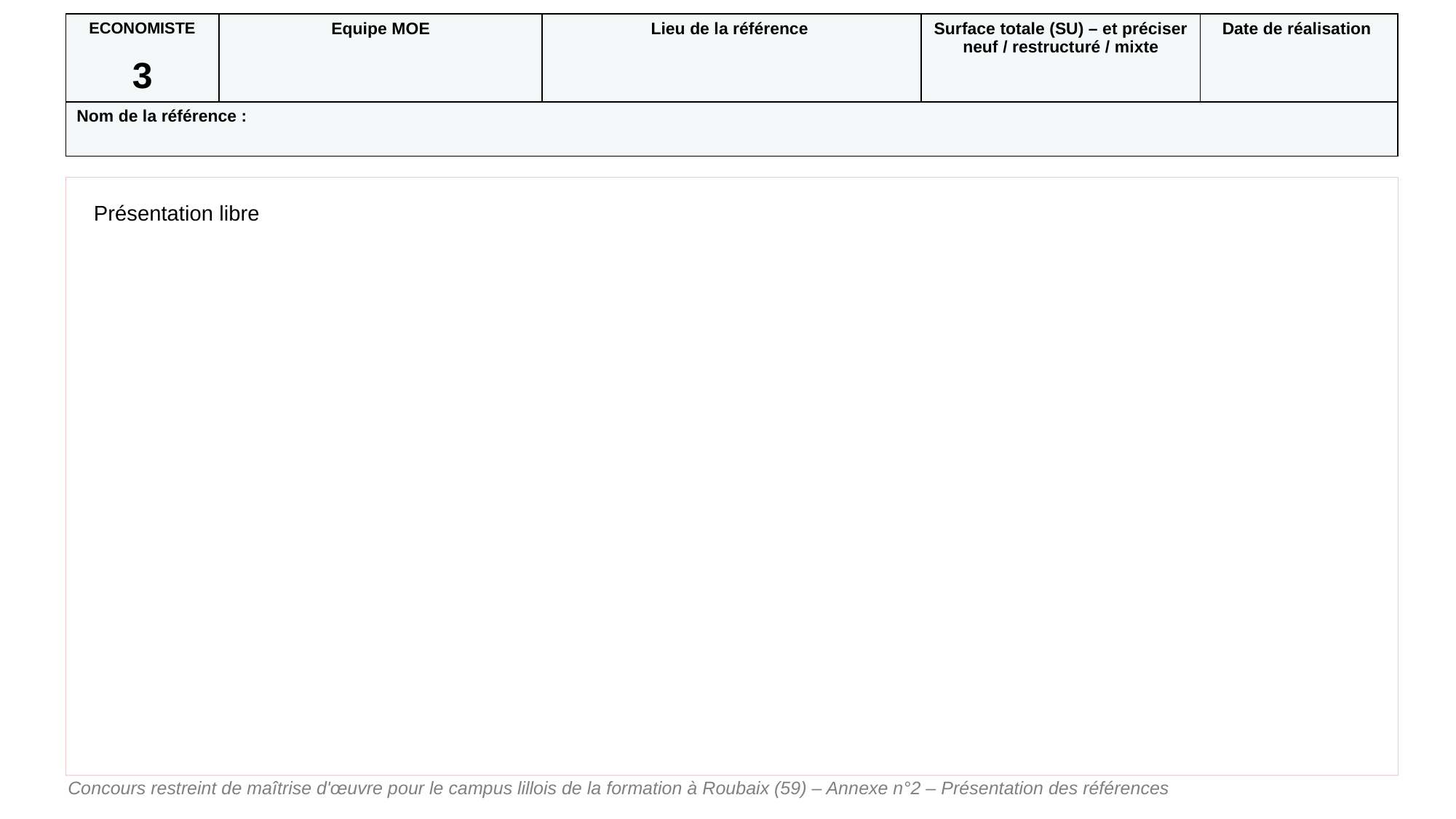

| ECONOMISTE 3 | Equipe MOE | Lieu de la référence | Surface totale (SU) – et préciser neuf / restructuré / mixte | Date de réalisation |
| --- | --- | --- | --- | --- |
| Nom de la référence : |  |  |  |  |

Présentation libre